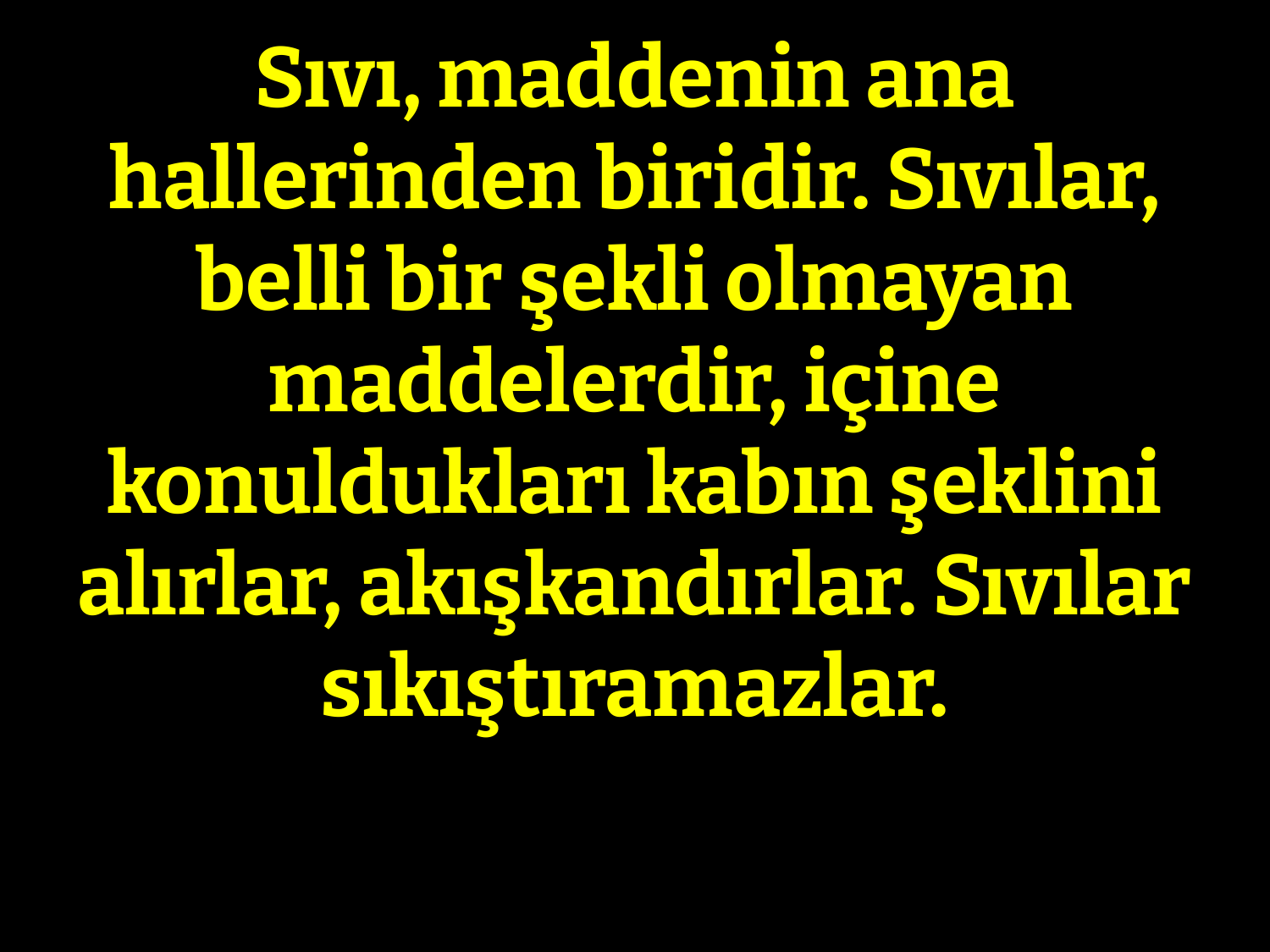

Sıvı, maddenin ana hallerinden biridir. Sıvılar, belli bir şekli olmayan maddelerdir, içine konuldukları kabın şeklini alırlar, akışkandırlar. Sıvılar sıkıştıramazlar.
#